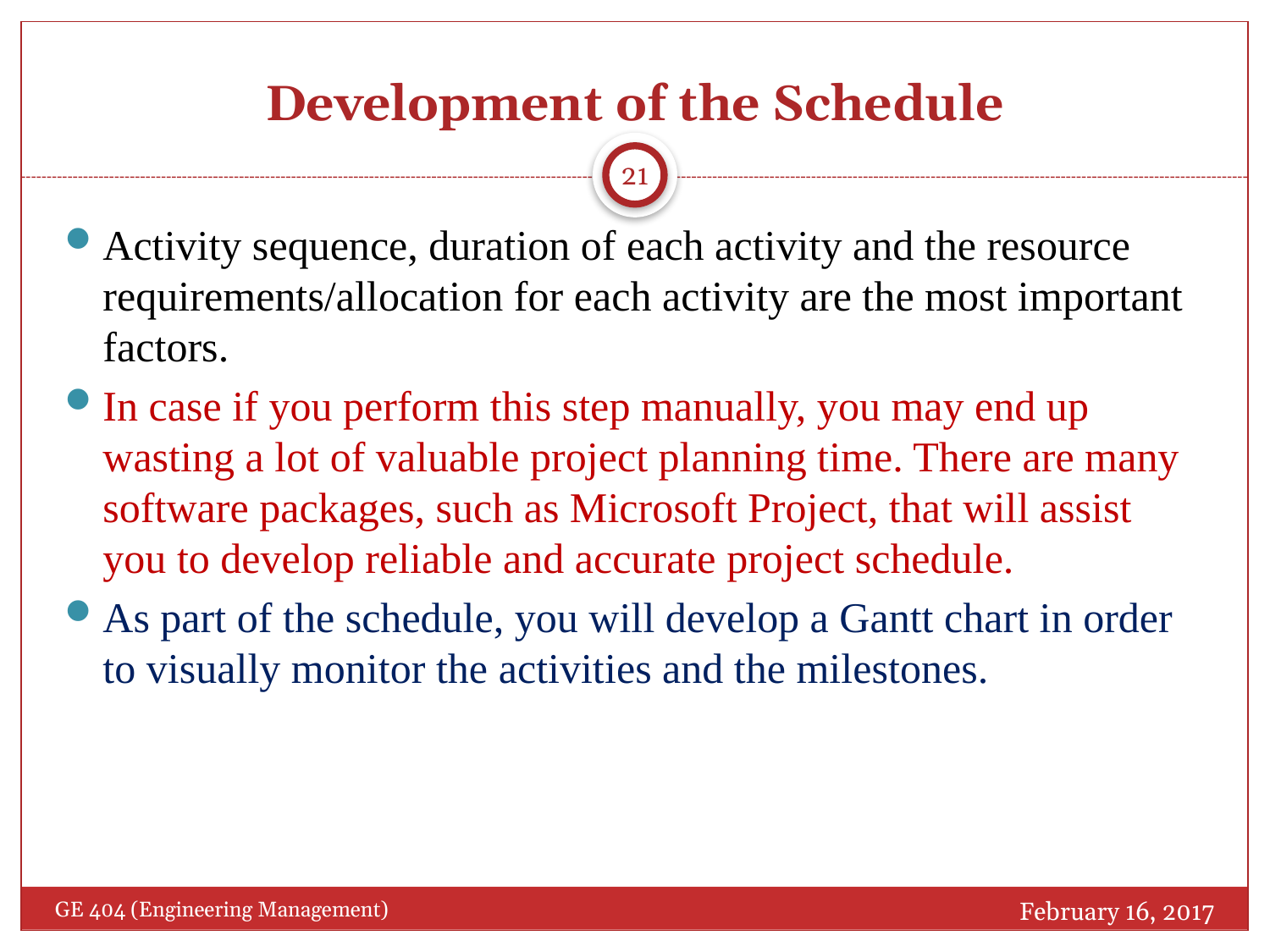

# Development of the Schedule
21
Activity sequence, duration of each activity and the resource requirements/allocation for each activity are the most important factors.
In case if you perform this step manually, you may end up wasting a lot of valuable project planning time. There are many software packages, such as Microsoft Project, that will assist you to develop reliable and accurate project schedule.
As part of the schedule, you will develop a Gantt chart in order to visually monitor the activities and the milestones.

February 16, 2017
GE 404 (Engineering Management)